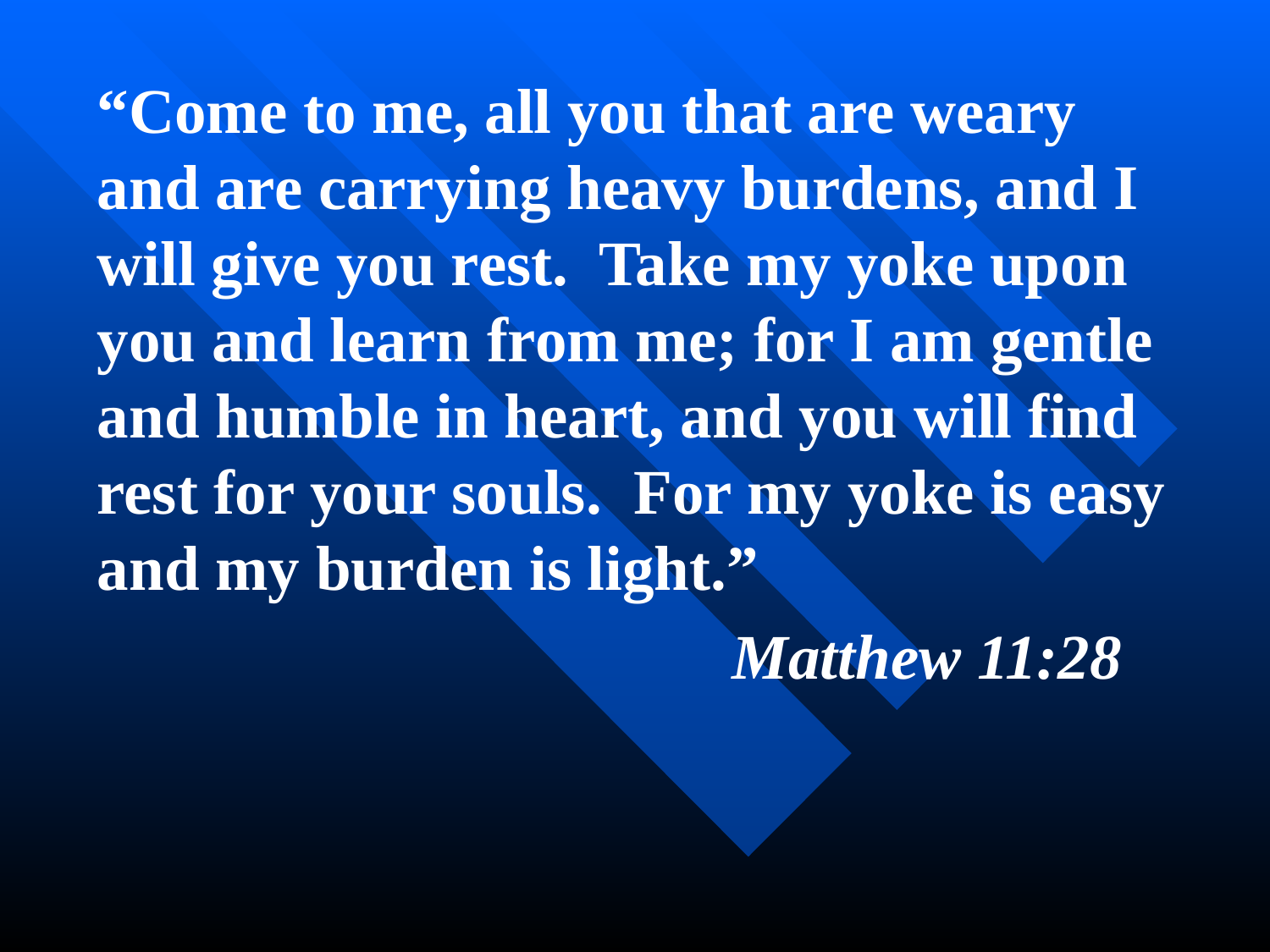

“Come to me, all you that are weary and are carrying heavy burdens, and I will give you rest.  Take my yoke upon you and learn from me; for I am gentle and humble in heart, and you will find rest for your souls.  For my yoke is easy and my burden is light.”
					Matthew 11:28